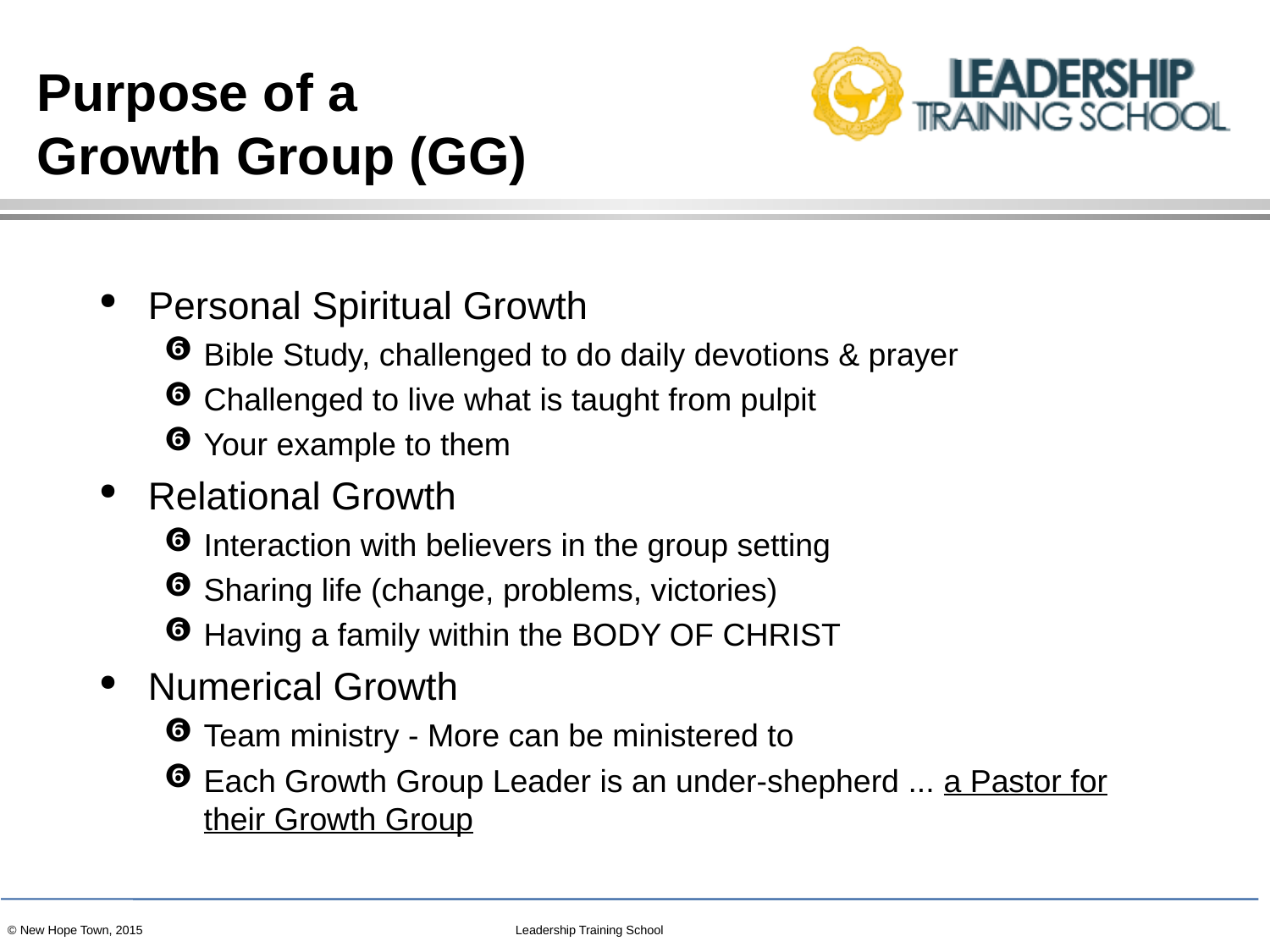

# Purpose of a
Growth Group (GG)
Personal Spiritual Growth
Bible Study, challenged to do daily devotions & prayer
Challenged to live what is taught from pulpit
Your example to them
Relational Growth
Interaction with believers in the group setting
Sharing life (change, problems, victories)
Having a family within the BODY OF CHRIST
Numerical Growth
Team ministry - More can be ministered to
Each Growth Group Leader is an under-shepherd ... a Pastor for their Growth Group
21